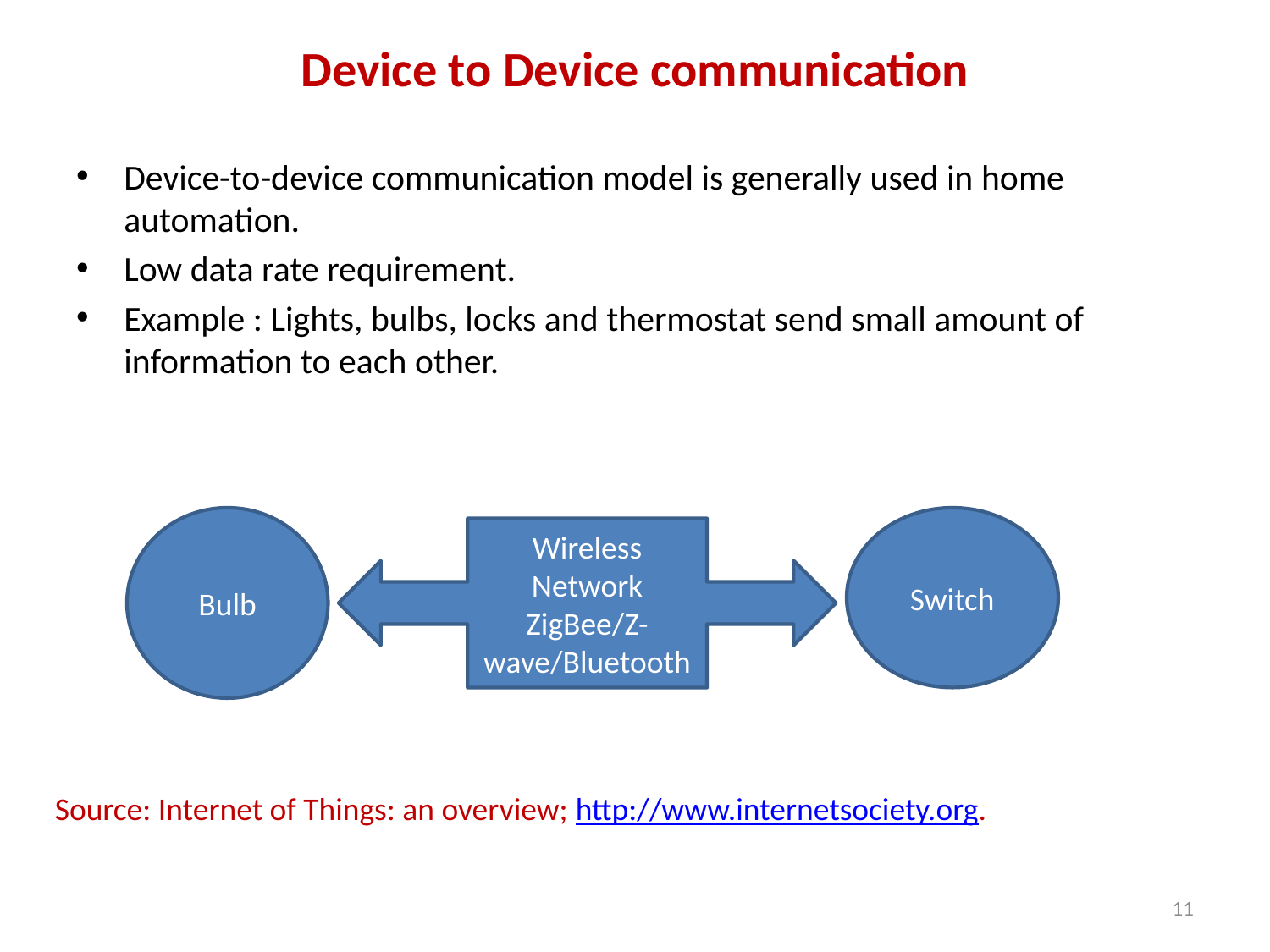

# Device to Device communication
Device-to-device communication model is generally used in home automation.
Low data rate requirement.
Example : Lights, bulbs, locks and thermostat send small amount of information to each other.
Bulb
Switch
Wireless Network
ZigBee/Z-wave/Bluetooth
Source: Internet of Things: an overview; http://www.internetsociety.org.

11